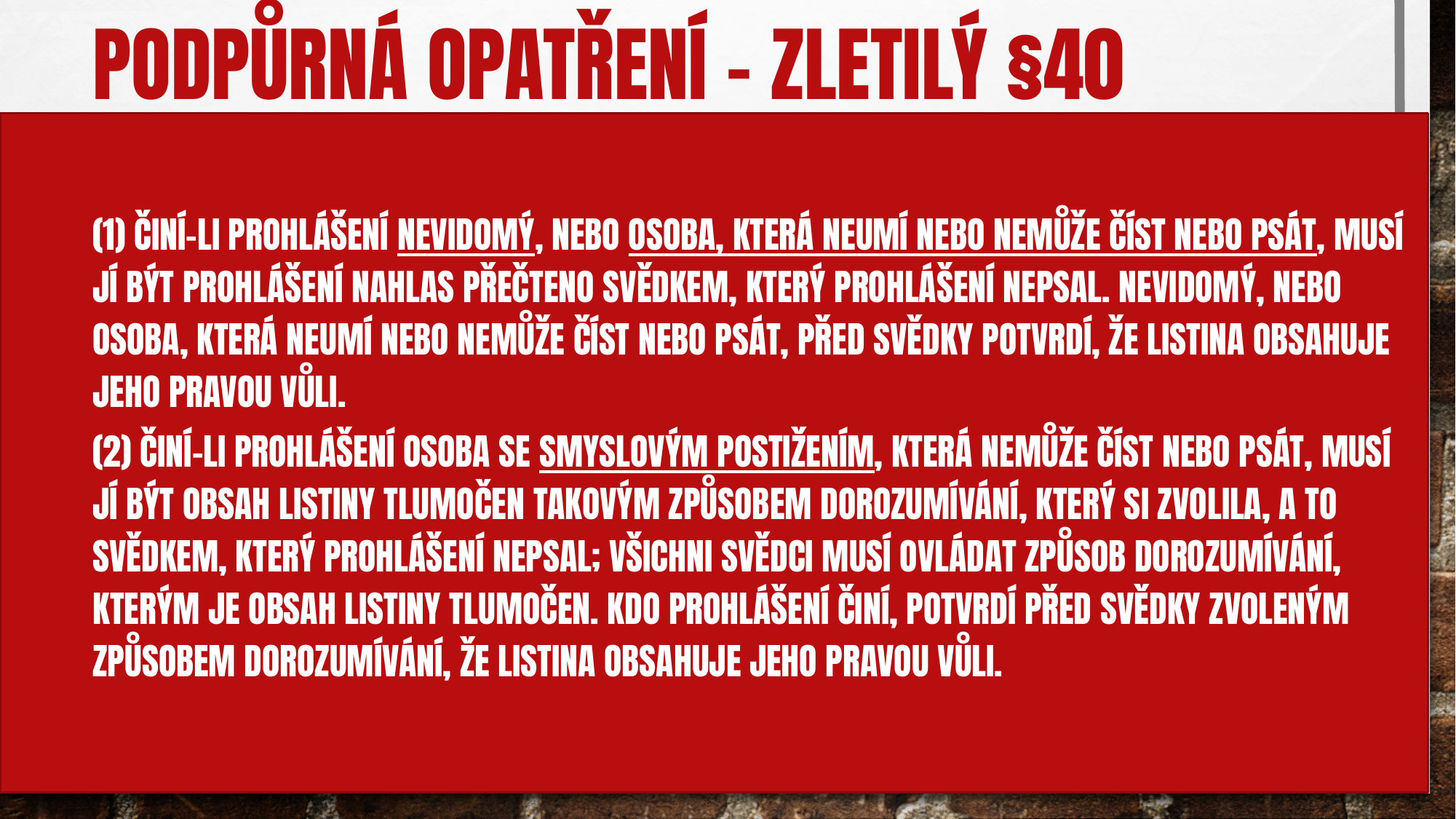

# PODPŮRNÁ OPATŘENÍ – ZLETILÝ §40

(1) Činí-li prohlášení nevidomý, nebo osoba, která neumí nebo nemůže číst nebo psát, musí jí být prohlášení nahlas přečteno svědkem, který prohlášení nepsal. Nevidomý, nebo osoba, která neumí nebo nemůže číst nebo psát, před svědky potvrdí, že listina obsahuje jeho pravou vůli.
(2) Činí-li prohlášení osoba se smyslovým postižením, která nemůže číst nebo psát, musí jí být obsah listiny tlumočen takovým způsobem dorozumívání, který si zvolila, a to svědkem, který prohlášení nepsal; všichni svědci musí ovládat způsob dorozumívání, kterým je obsah listiny tlumočen. Kdo prohlášení činí, potvrdí před svědky zvoleným způsobem dorozumívání, že listina obsahuje jeho pravou vůli.